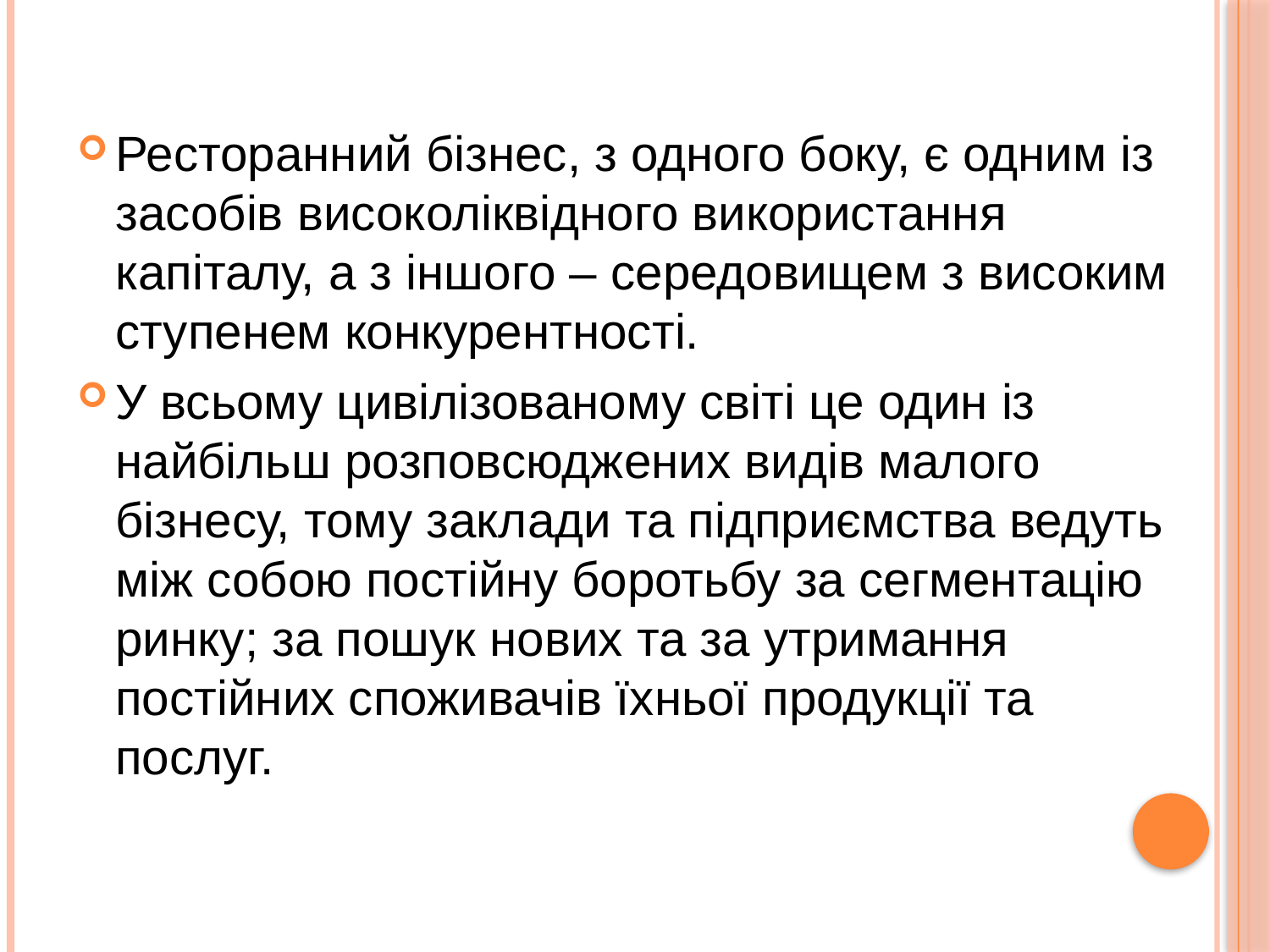

Ресторанний бізнес, з одного боку, є одним із засобів високоліквідного використання капіталу, а з іншого – середовищем з високим ступенем конкурентності.
У всьому цивілізованому світі це один із найбільш розповсюджених видів малого бізнесу, тому заклади та підприємства ведуть між собою постійну боротьбу за сегментацію ринку; за пошук нових та за утримання постійних споживачів їхньої продукції та послуг.